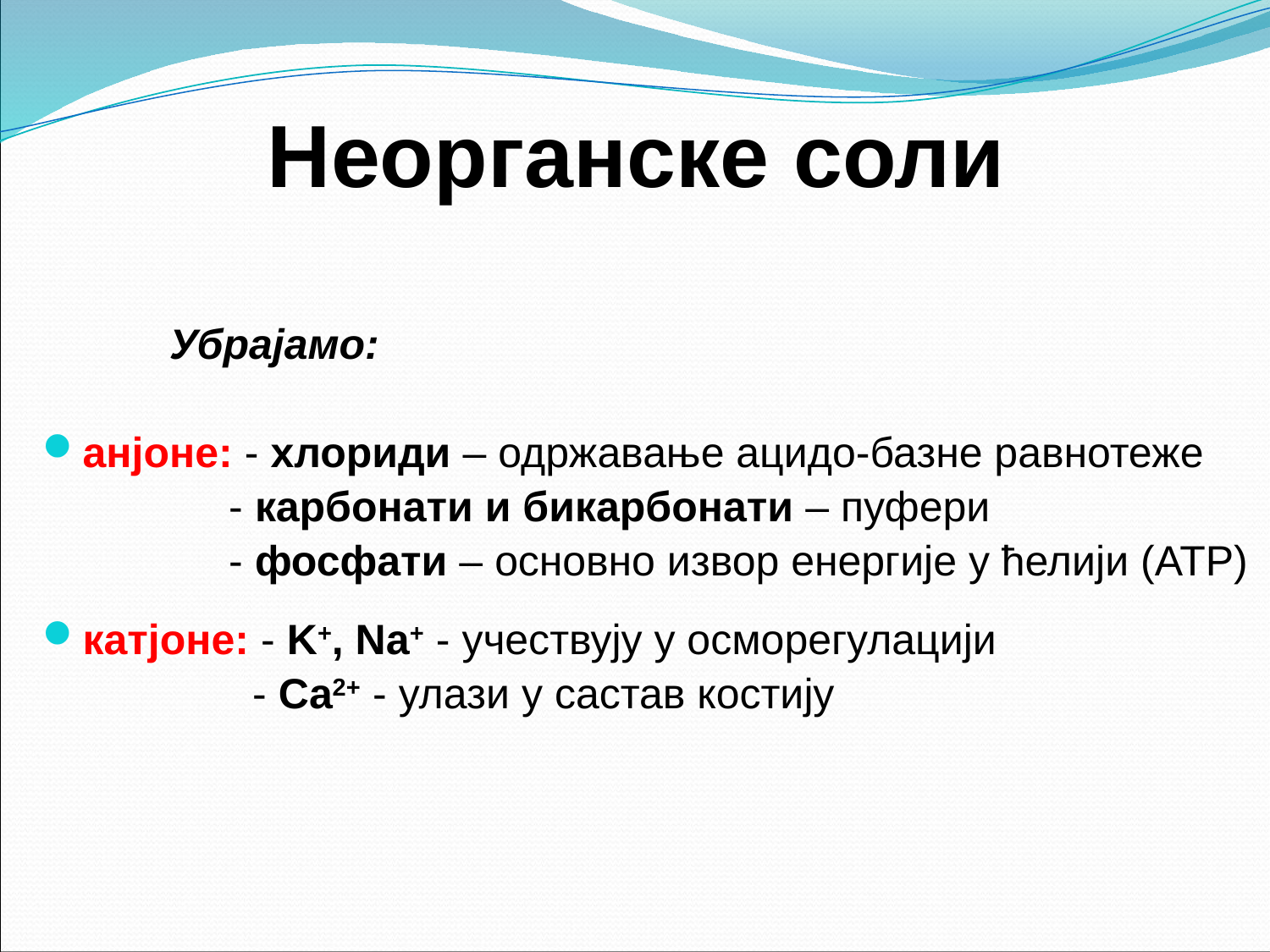

# Неорганске соли
	Убрајамо:

анјоне: - хлориди – одржавање ацидо-базне равнотеже
	     - карбонати и бикарбонати – пуфери
	     - фосфати – основно извор енергије у ћелији (АТР)

катјоне: - K+, Na+ - учествују у осморегулацији
	       - Ca2+ - улази у састав костију